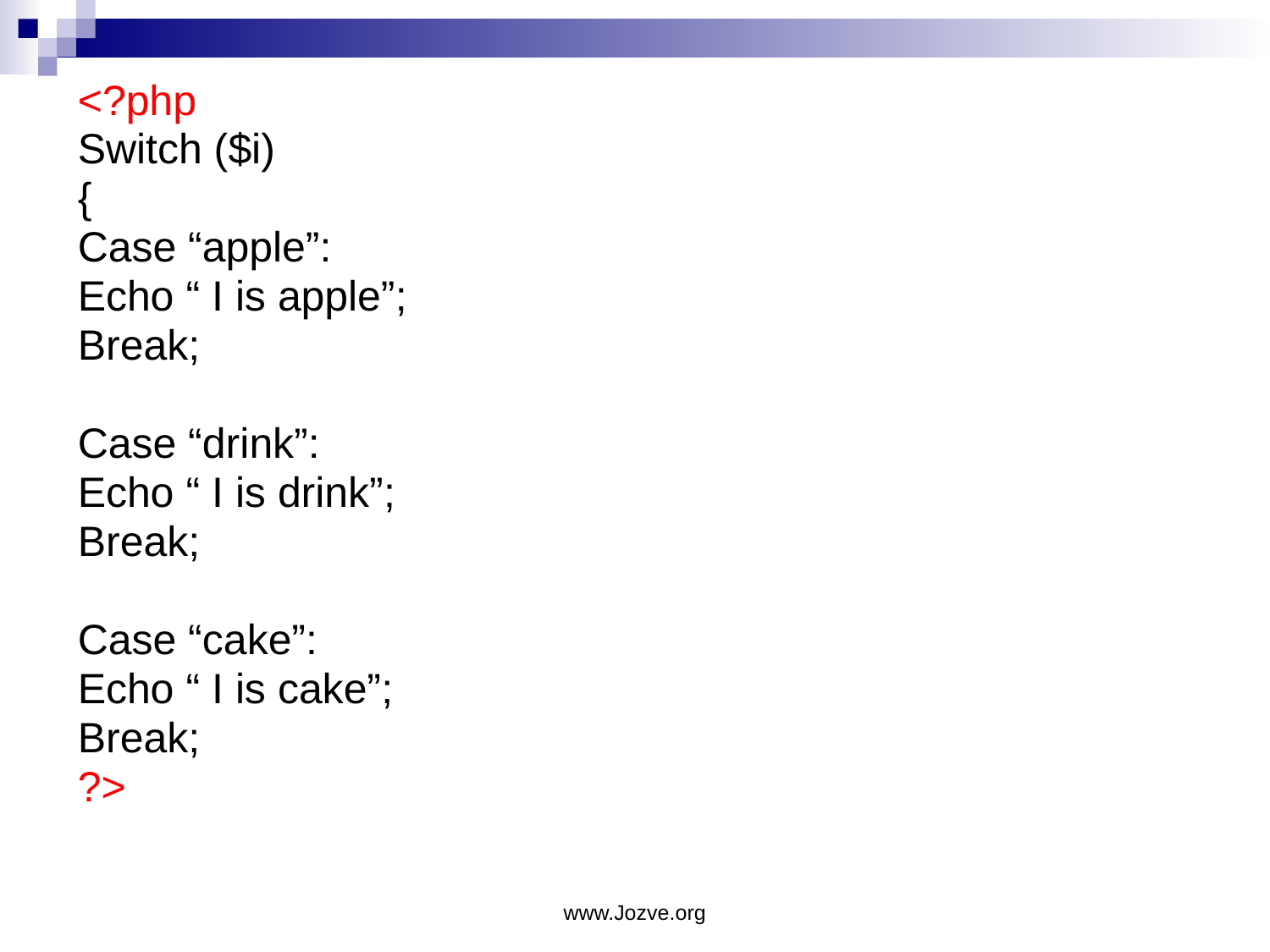

<?php
Switch ($i)
{
Case “apple”:
Echo “ I is apple”;
Break;

Case “drink”:
Echo “ I is drink”;
Break;

Case “cake”:
Echo “ I is cake”;
Break;
?>

www.Jozve.org